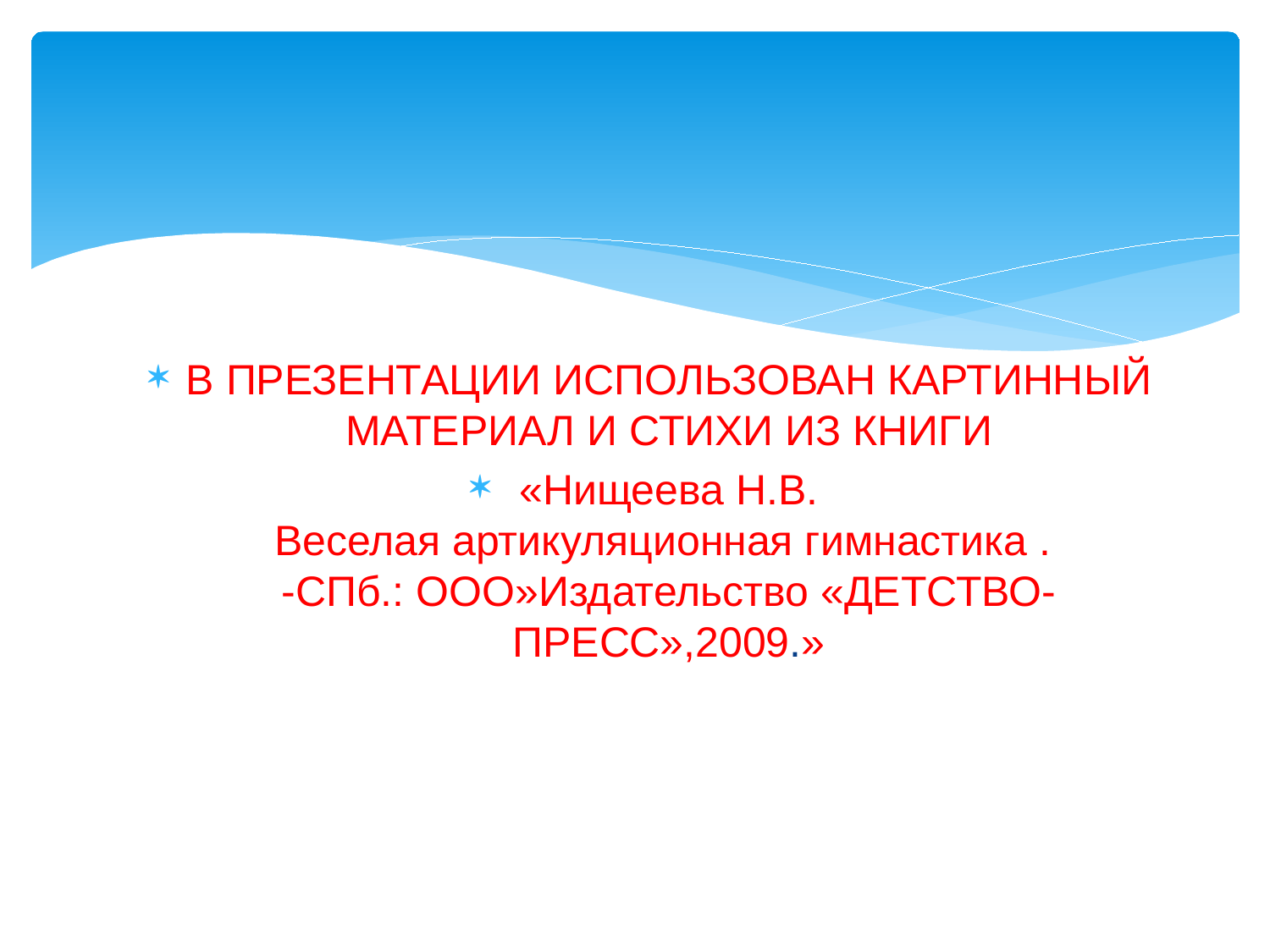

В ПРЕЗЕНТАЦИИ ИСПОЛЬЗОВАН КАРТИННЫЙ МАТЕРИАЛ И СТИХИ ИЗ КНИГИ
 «Нищеева Н.В.
Веселая артикуляционная гимнастика .
-СПб.: ООО»Издательство «ДЕТСТВО-ПРЕСС»,2009.»